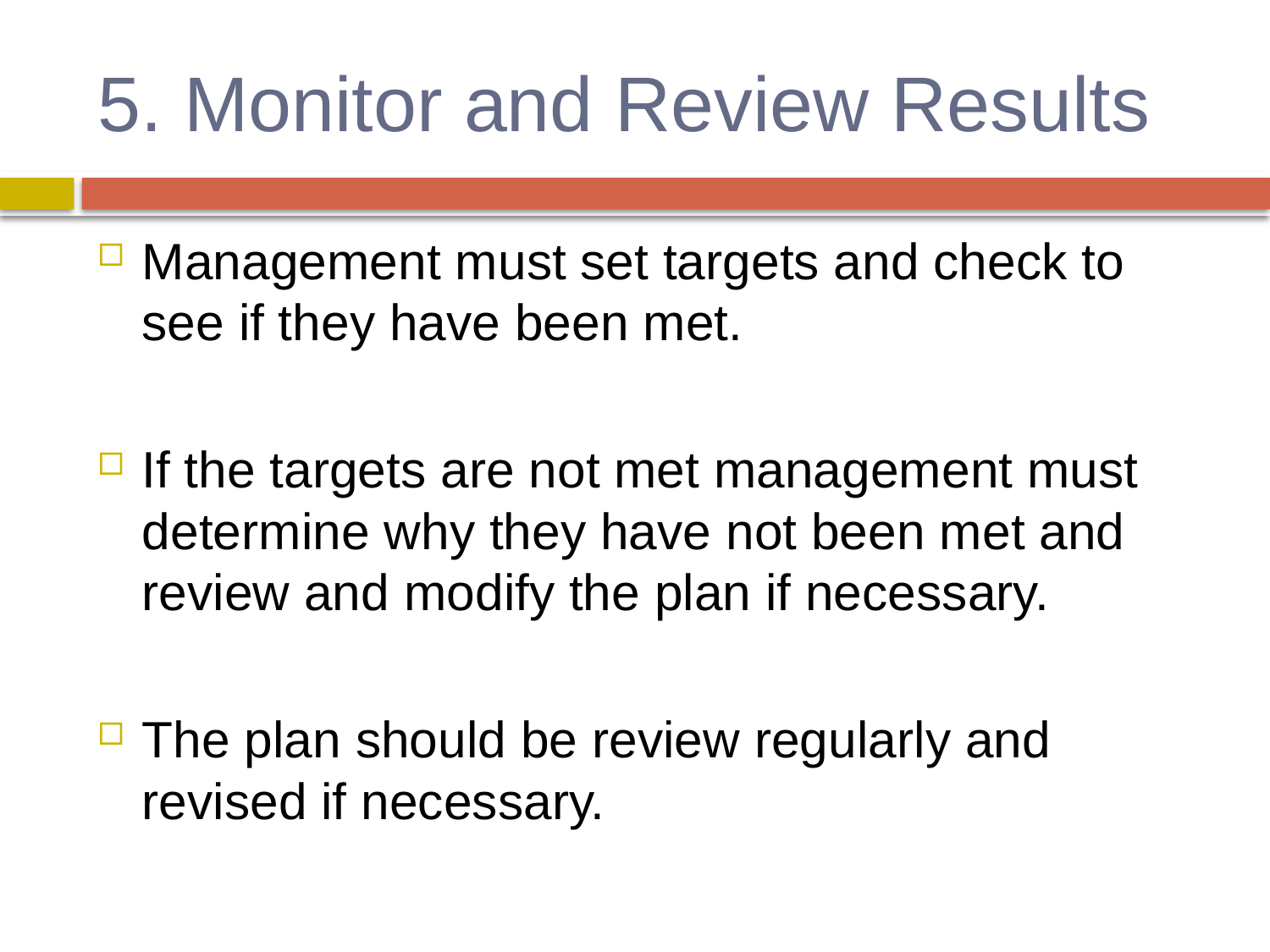

# 5. Monitor and Review Results
Management must set targets and check to see if they have been met.

If the targets are not met management must determine why they have not been met and review and modify the plan if necessary.

The plan should be review regularly and revised if necessary.